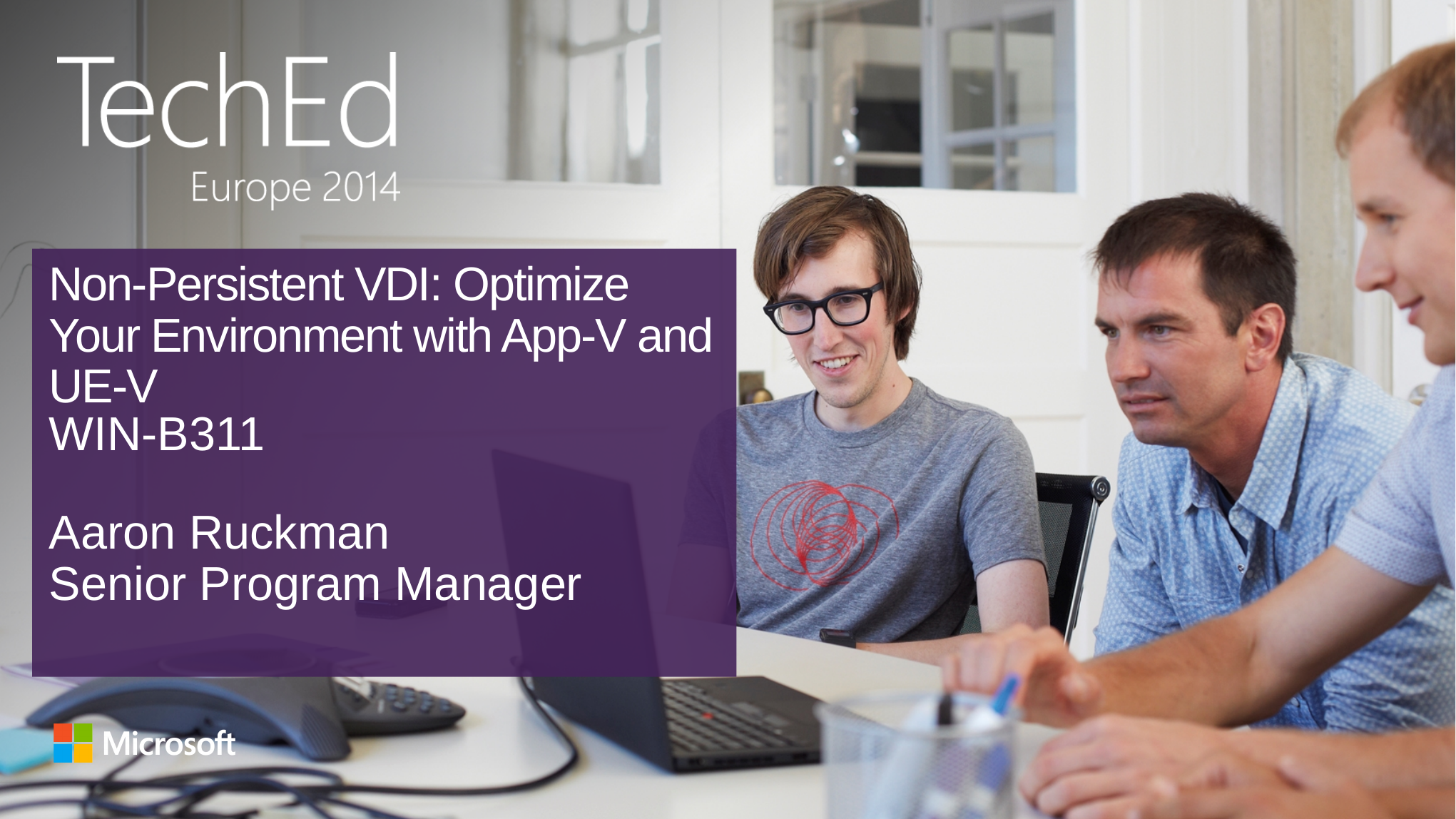

# Non-Persistent VDI: Optimize Your Environment with App-V and UE-V
WIN-B311
Aaron Ruckman
Senior Program Manager